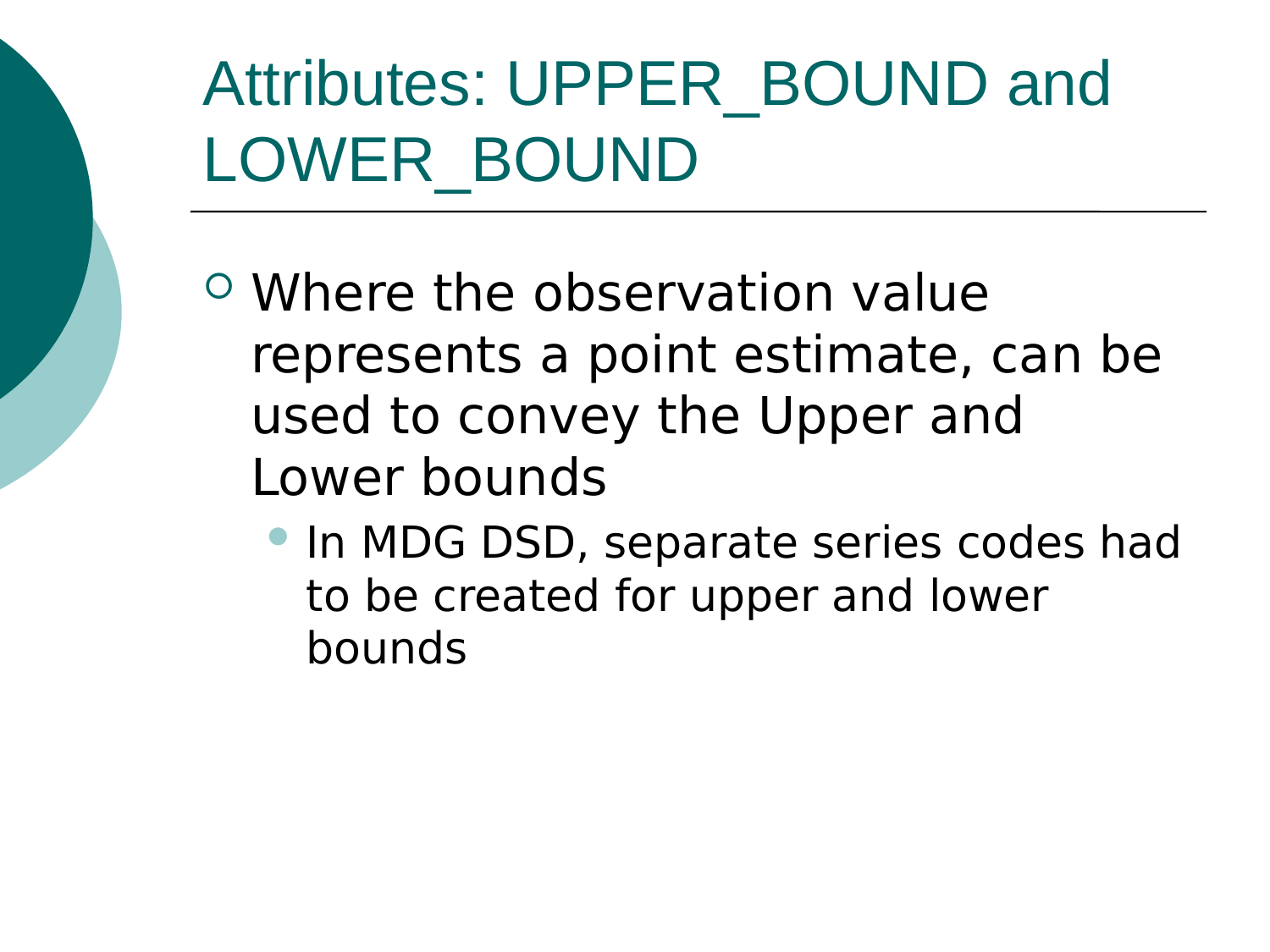

# Attributes: UPPER_BOUND and LOWER_BOUND
Where the observation value represents a point estimate, can be used to convey the Upper and Lower bounds
In MDG DSD, separate series codes had to be created for upper and lower bounds